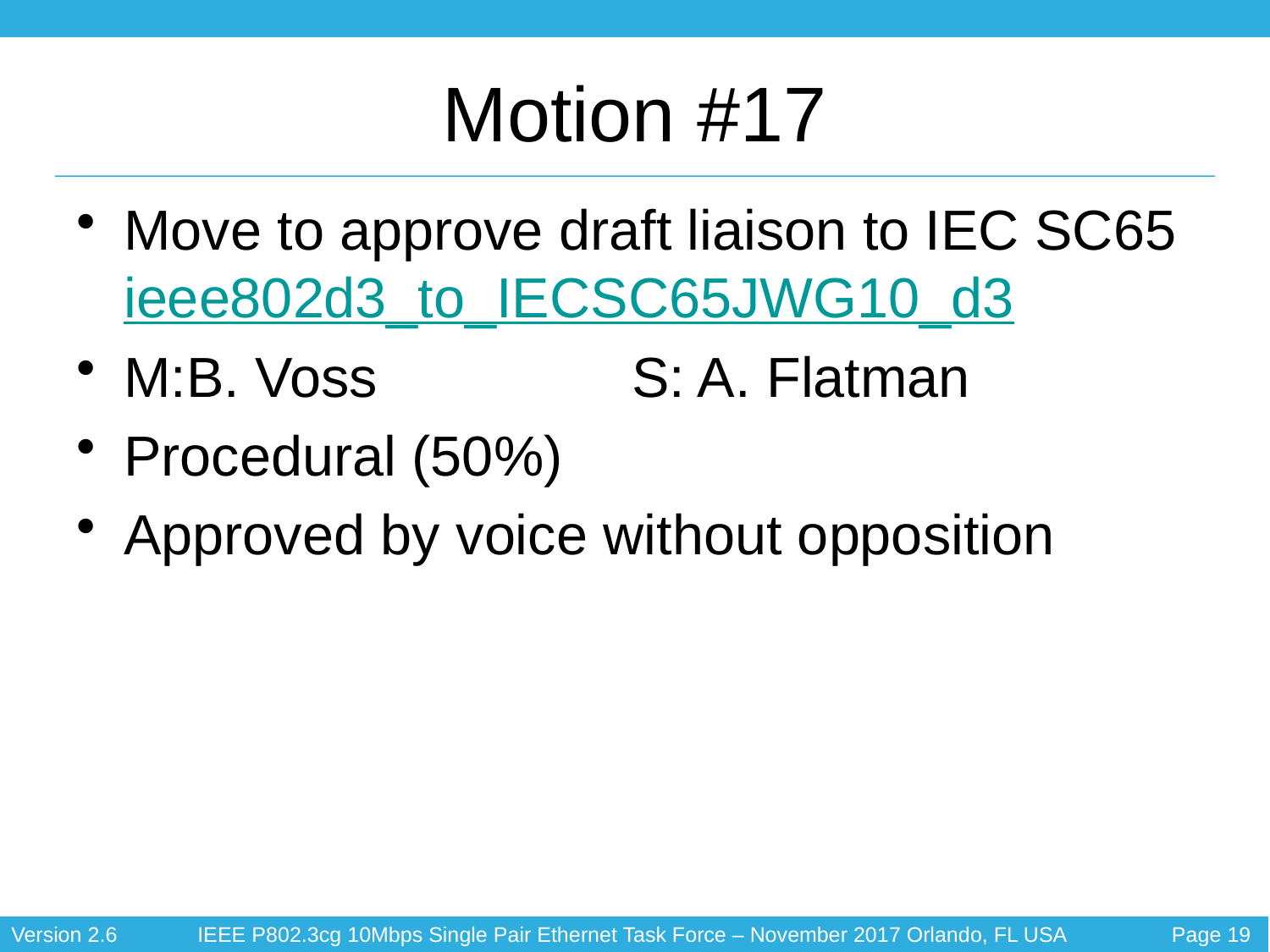

# Motion #17
Move to approve draft liaison to IEC SC65 ieee802d3_to_IECSC65JWG10_d3
M:B. Voss		S: A. Flatman
Procedural (50%)
Approved by voice without opposition